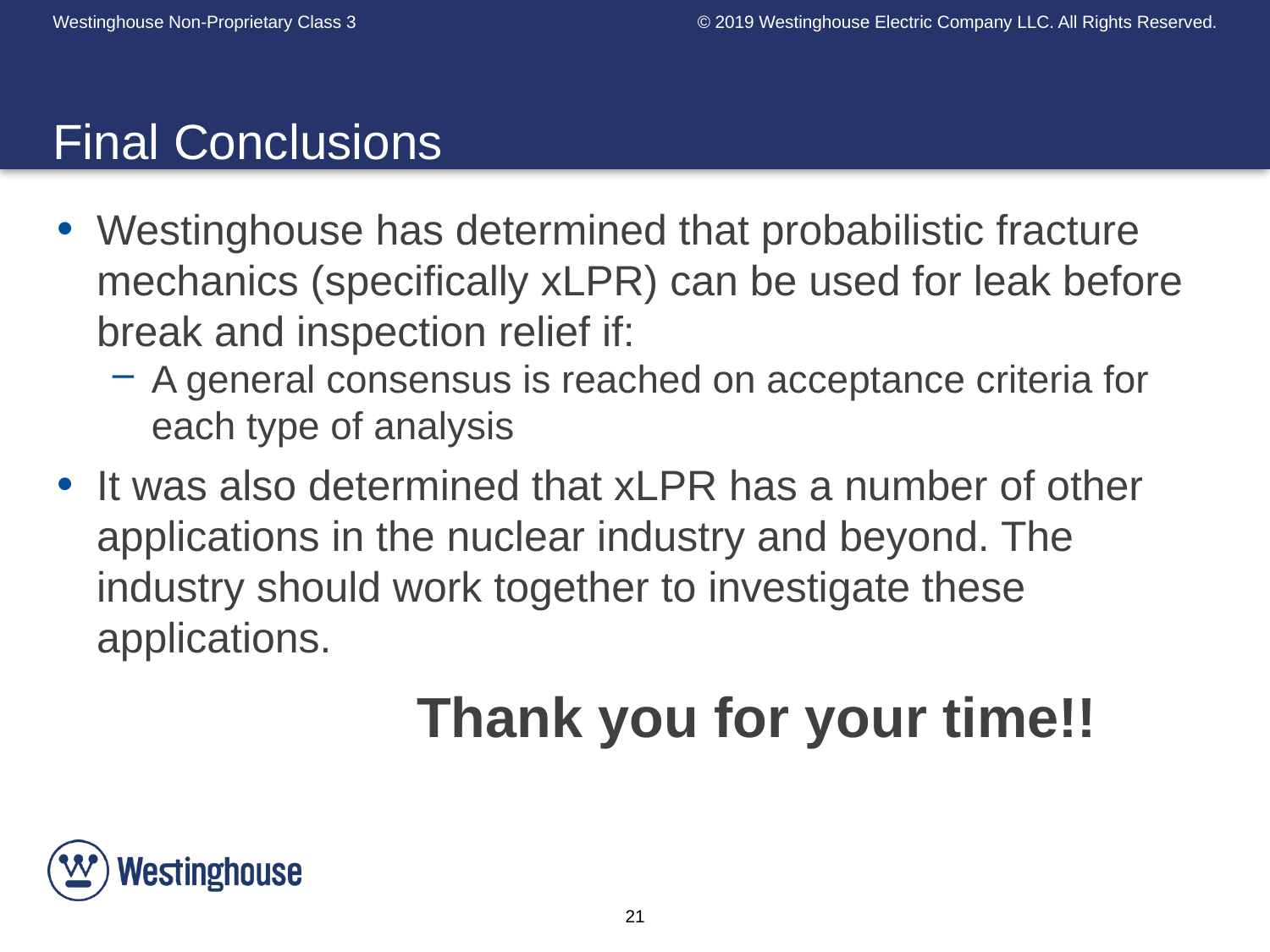

# Final Conclusions
Westinghouse has determined that probabilistic fracture mechanics (specifically xLPR) can be used for leak before break and inspection relief if:
A general consensus is reached on acceptance criteria for each type of analysis
It was also determined that xLPR has a number of other applications in the nuclear industry and beyond. The industry should work together to investigate these applications.
Thank you for your time!!